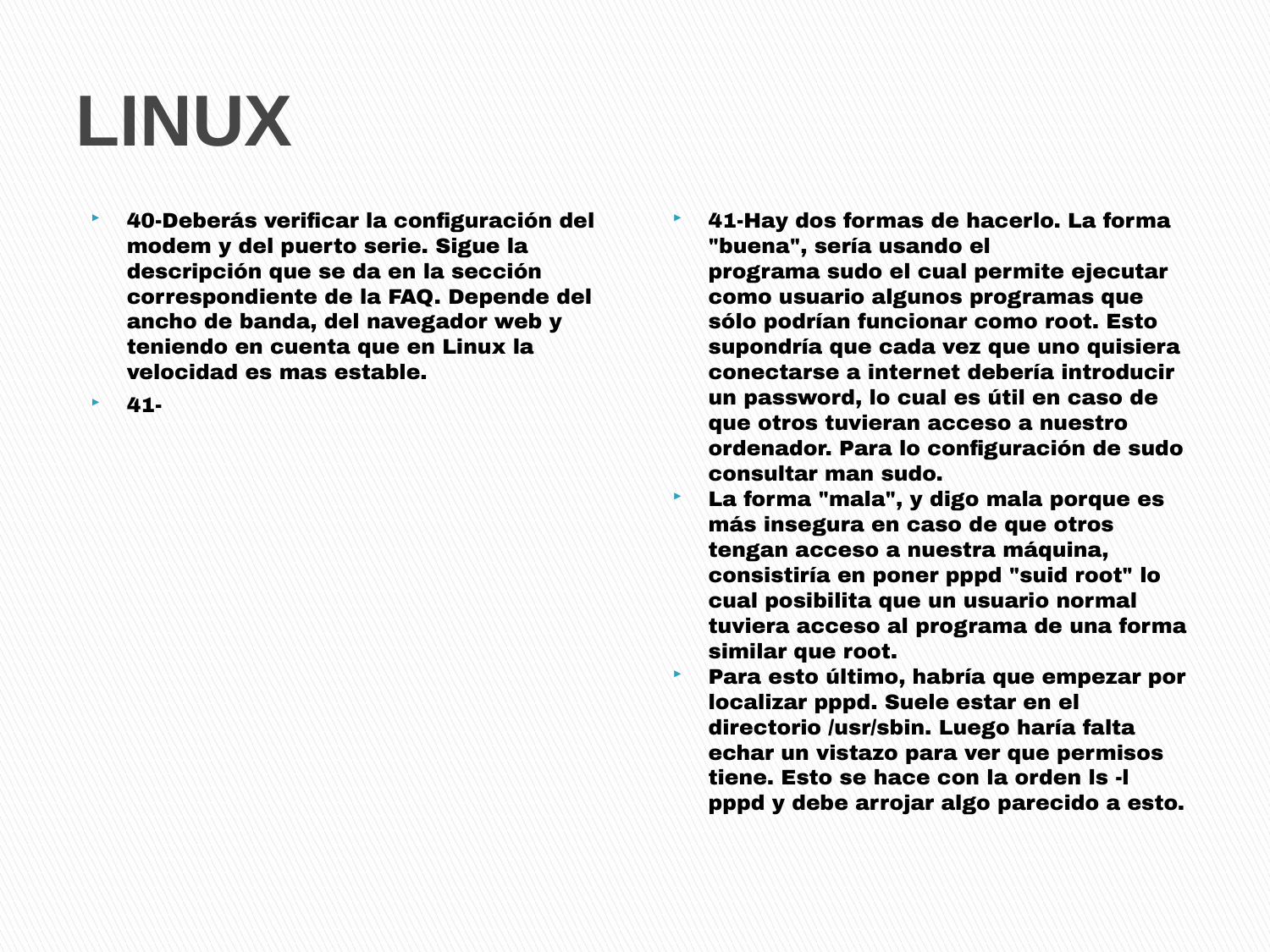

# LINUX
40-Deberás verificar la configuración del modem y del puerto serie. Sigue la descripción que se da en la sección correspondiente de la FAQ. Depende del ancho de banda, del navegador web y teniendo en cuenta que en Linux la velocidad es mas estable.
41-
41-Hay dos formas de hacerlo. La forma "buena", sería usando el programa sudo el cual permite ejecutar como usuario algunos programas que sólo podrían funcionar como root. Esto supondría que cada vez que uno quisiera conectarse a internet debería introducir un password, lo cual es útil en caso de que otros tuvieran acceso a nuestro ordenador. Para lo configuración de sudo consultar man sudo.
La forma "mala", y digo mala porque es más insegura en caso de que otros tengan acceso a nuestra máquina, consistiría en poner pppd "suid root" lo cual posibilita que un usuario normal tuviera acceso al programa de una forma similar que root.
Para esto último, habría que empezar por localizar pppd. Suele estar en el directorio /usr/sbin. Luego haría falta echar un vistazo para ver que permisos tiene. Esto se hace con la orden ls -l pppd y debe arrojar algo parecido a esto.